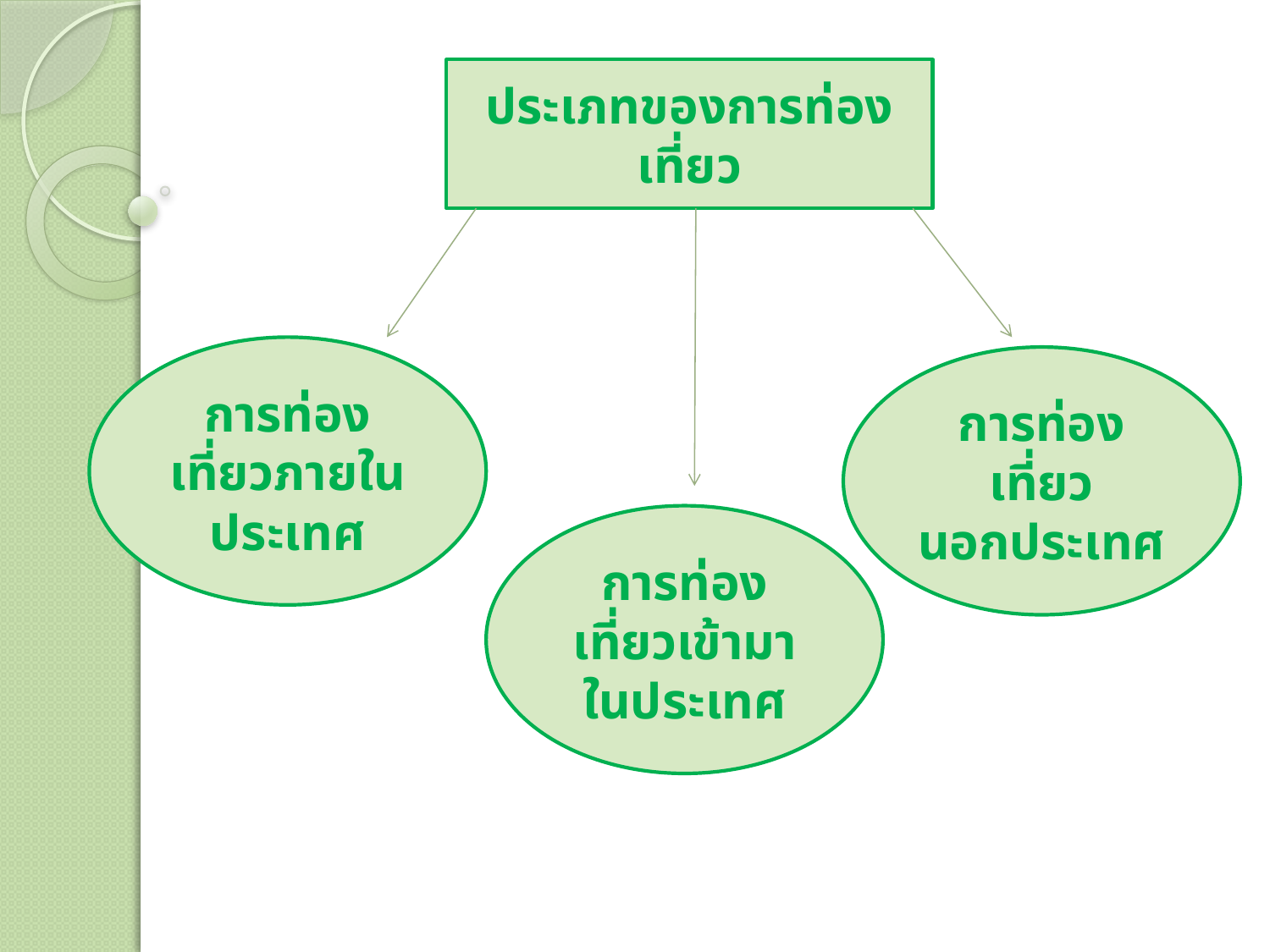

ประเภทของการท่องเที่ยว
การท่องเที่ยวภายในประเทศ
การท่องเที่ยว
นอกประเทศ
การท่องเที่ยวเข้ามาในประเทศ